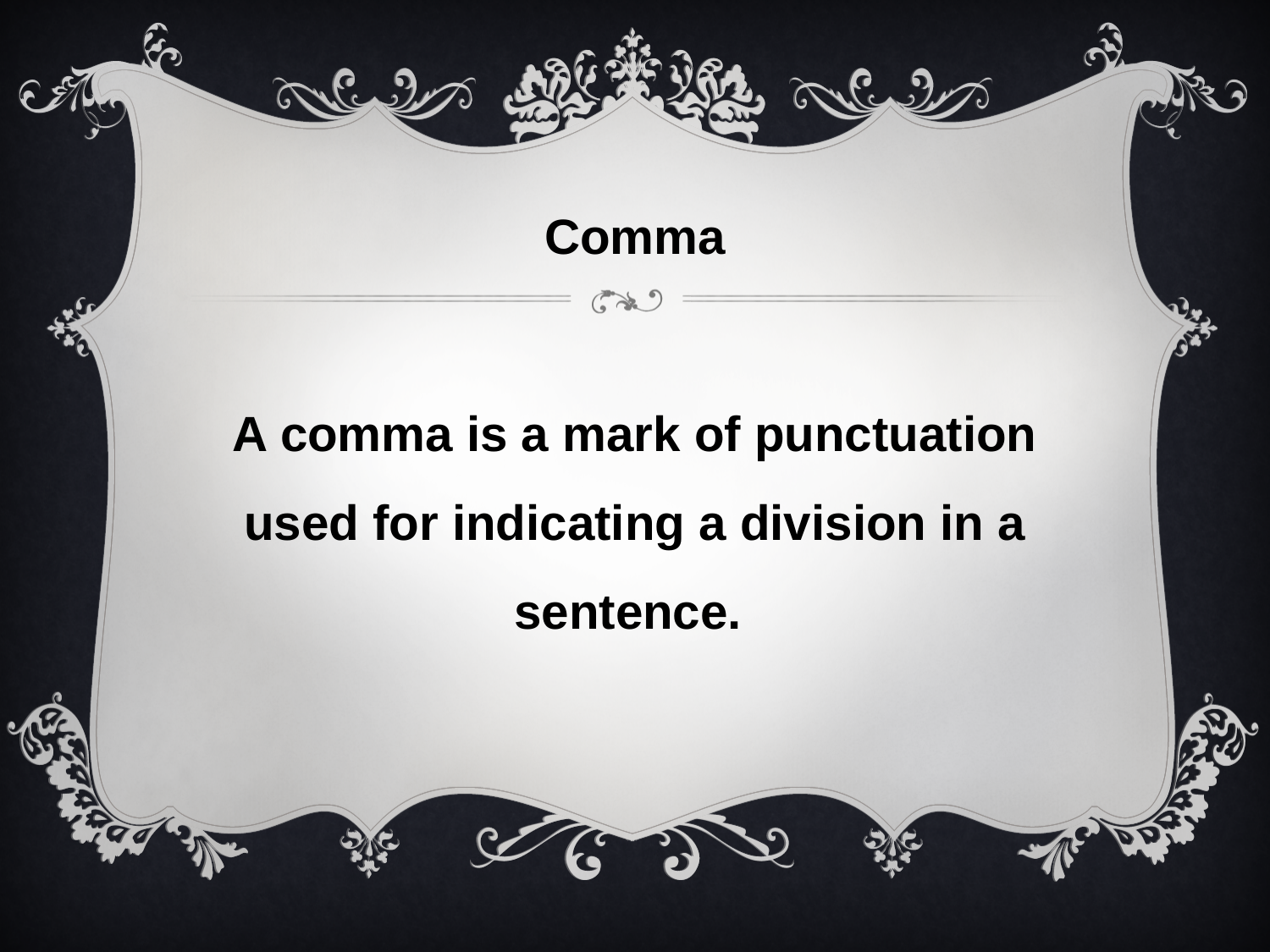

Comma

A comma is a mark of punctuation used for indicating a division in a sentence.